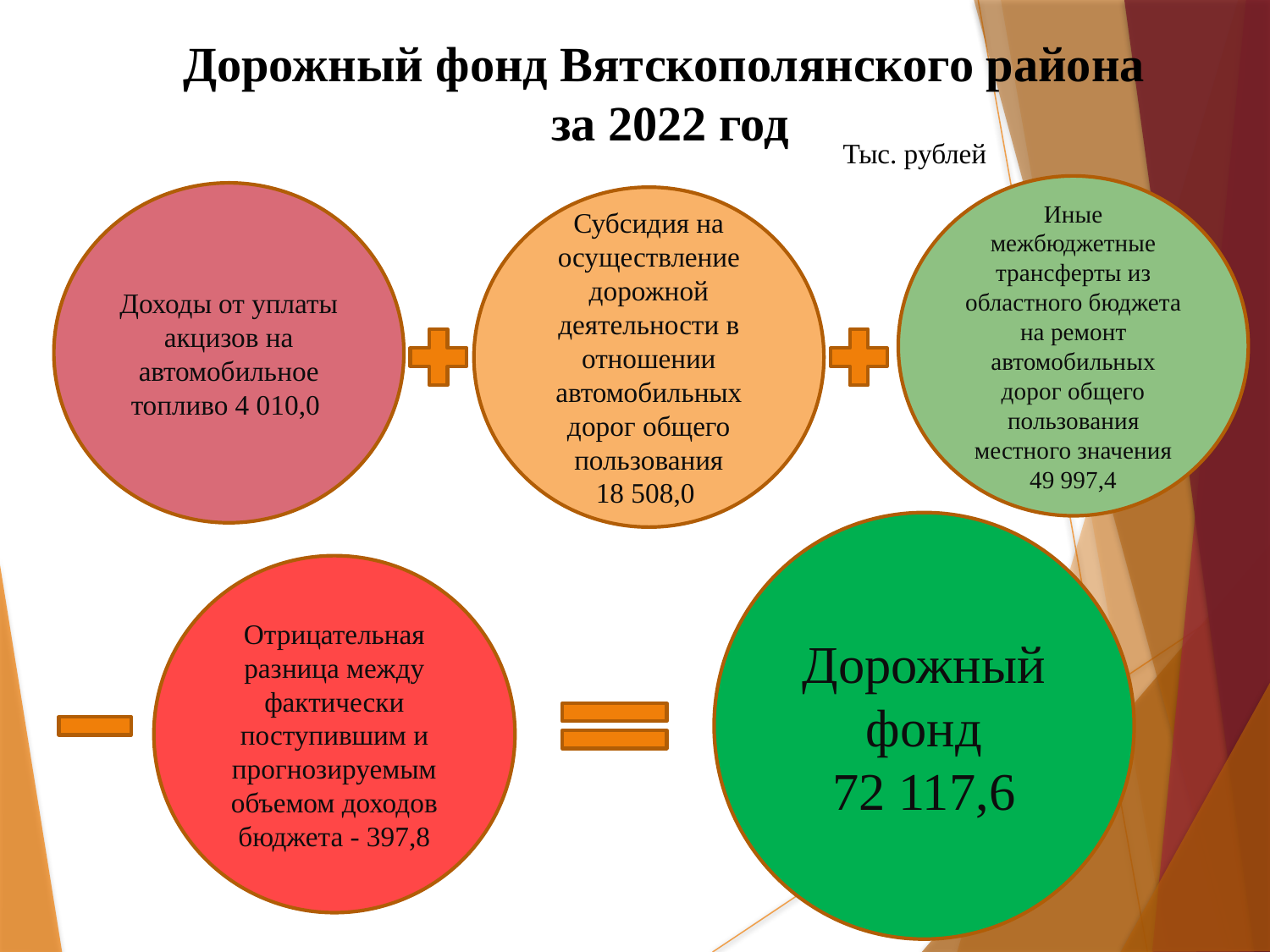

Дорожный фонд Вятскополянского района
за 2022 год
Тыс. рублей
Иные межбюджетные трансферты из областного бюджета на ремонт автомобильных дорог общего пользования местного значения 49 997,4
Доходы от уплаты акцизов на автомобильное топливо 4 010,0
Субсидия на осуществление дорожной деятельности в отношении автомобильных дорог общего пользования 18 508,0

Дорожный фонд
72 117,6
Отрицательная разница между фактически поступившим и прогнозируемым объемом доходов бюджета - 397,8

20